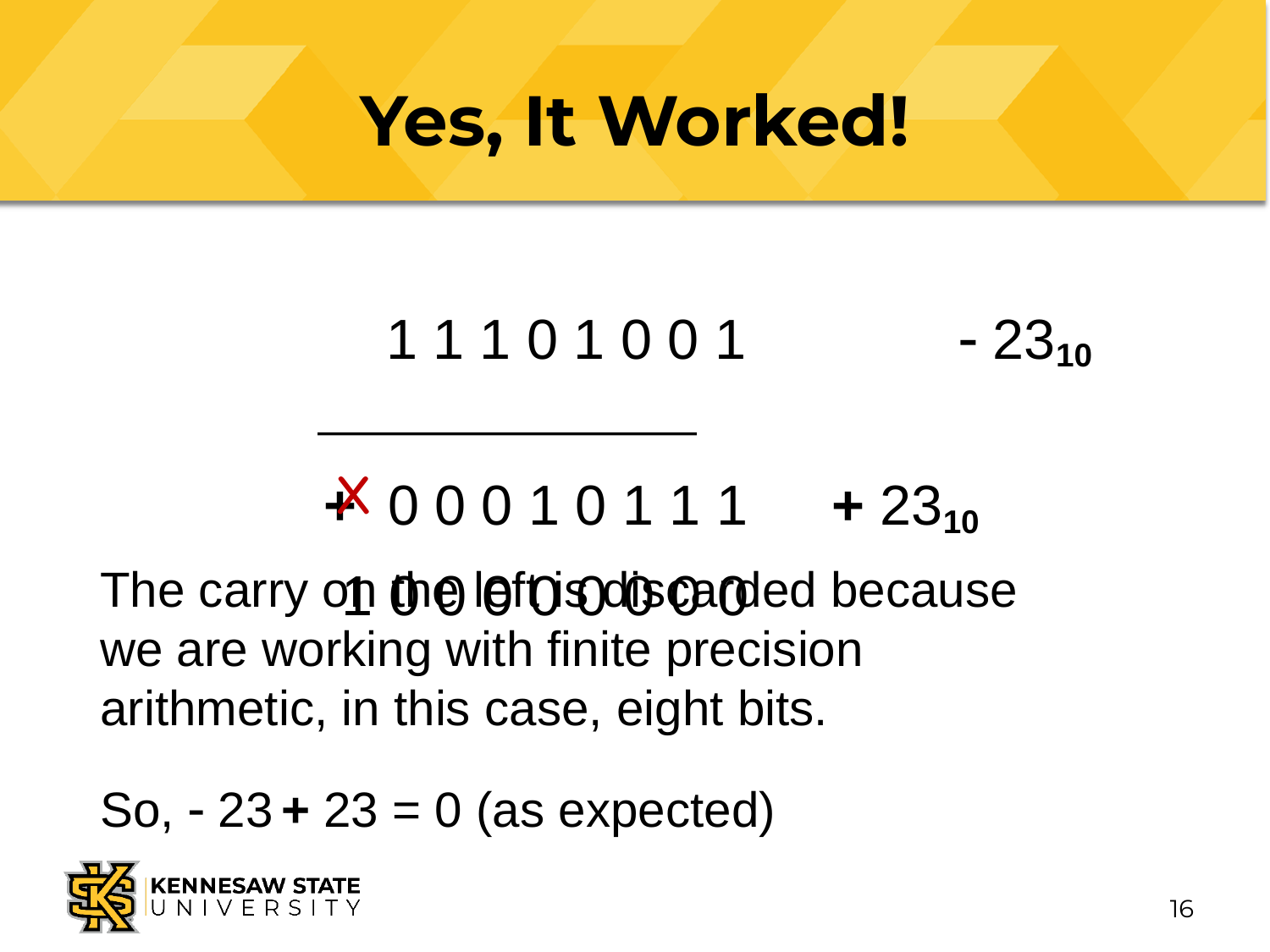

# Yes, It Worked!

    1 1 1 0 1 0 0 1		− 2310
+  0 0 0 1 0 1 1 1 	+ 2310
  1 0 0 0 0 0 0 0 0

X
The carry on the left is discarded because we are working with finite precision arithmetic, in this case, eight bits.
So, − 23 + 23 = 0 (as expected)
16